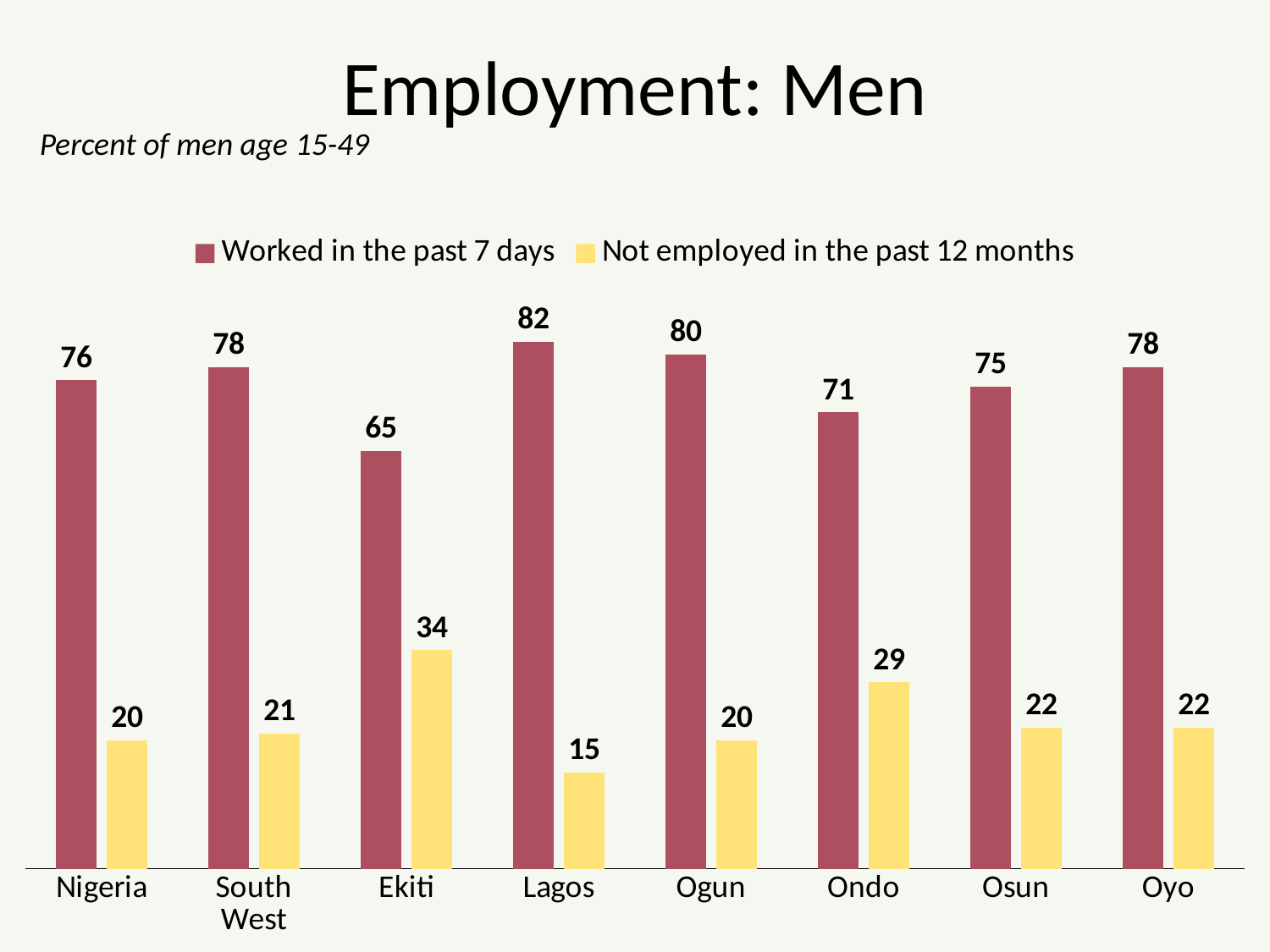

# Employment: Men
Percent of men age 15-49

### Chart

| Category | Worked in the past 7 days | Not employed in the past 12 months |
|---|---|---|
| Nigeria | 76.0 | 20.0 |
| South West | 78.0 | 21.0 |
| Ekiti | 65.0 | 34.0 |
| Lagos | 82.0 | 15.0 |
| Ogun | 80.0 | 20.0 |
| Ondo | 71.0 | 29.0 |
| Osun | 75.0 | 22.0 |
| Oyo | 78.0 | 22.0 |